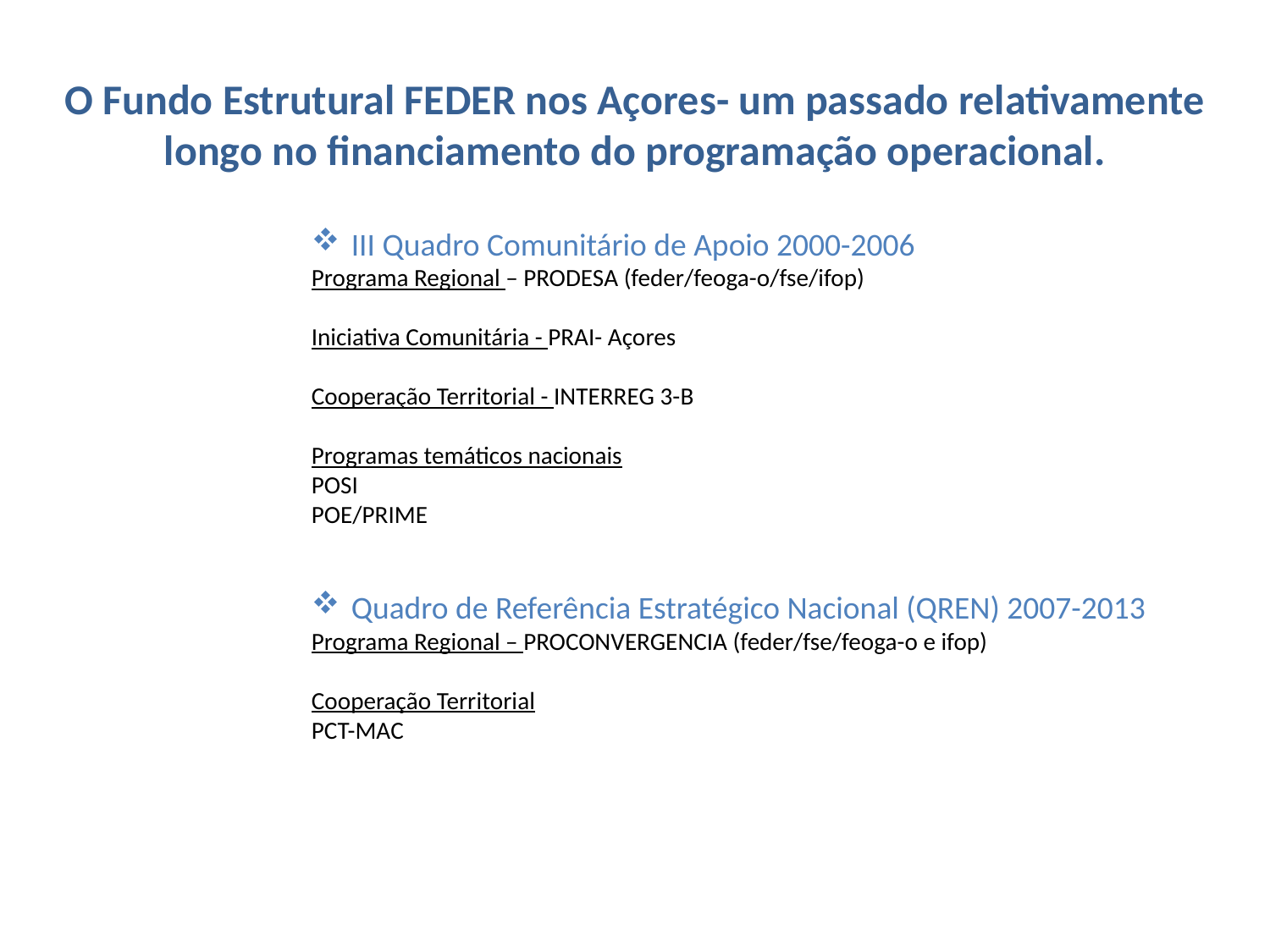

O Fundo Estrutural FEDER nos Açores- um passado relativamente longo no financiamento do programação operacional.
III Quadro Comunitário de Apoio 2000-2006
		Programa Regional – PRODESA (feder/feoga-o/fse/ifop)

		Iniciativa Comunitária - PRAI- Açores

		Cooperação Territorial - INTERREG 3-B

		Programas temáticos nacionais
		POSI
		POE/PRIME

Quadro de Referência Estratégico Nacional (QREN) 2007-2013
		Programa Regional – PROCONVERGENCIA (feder/fse/feoga-o e ifop)

		Cooperação Territorial
		PCT-MAC